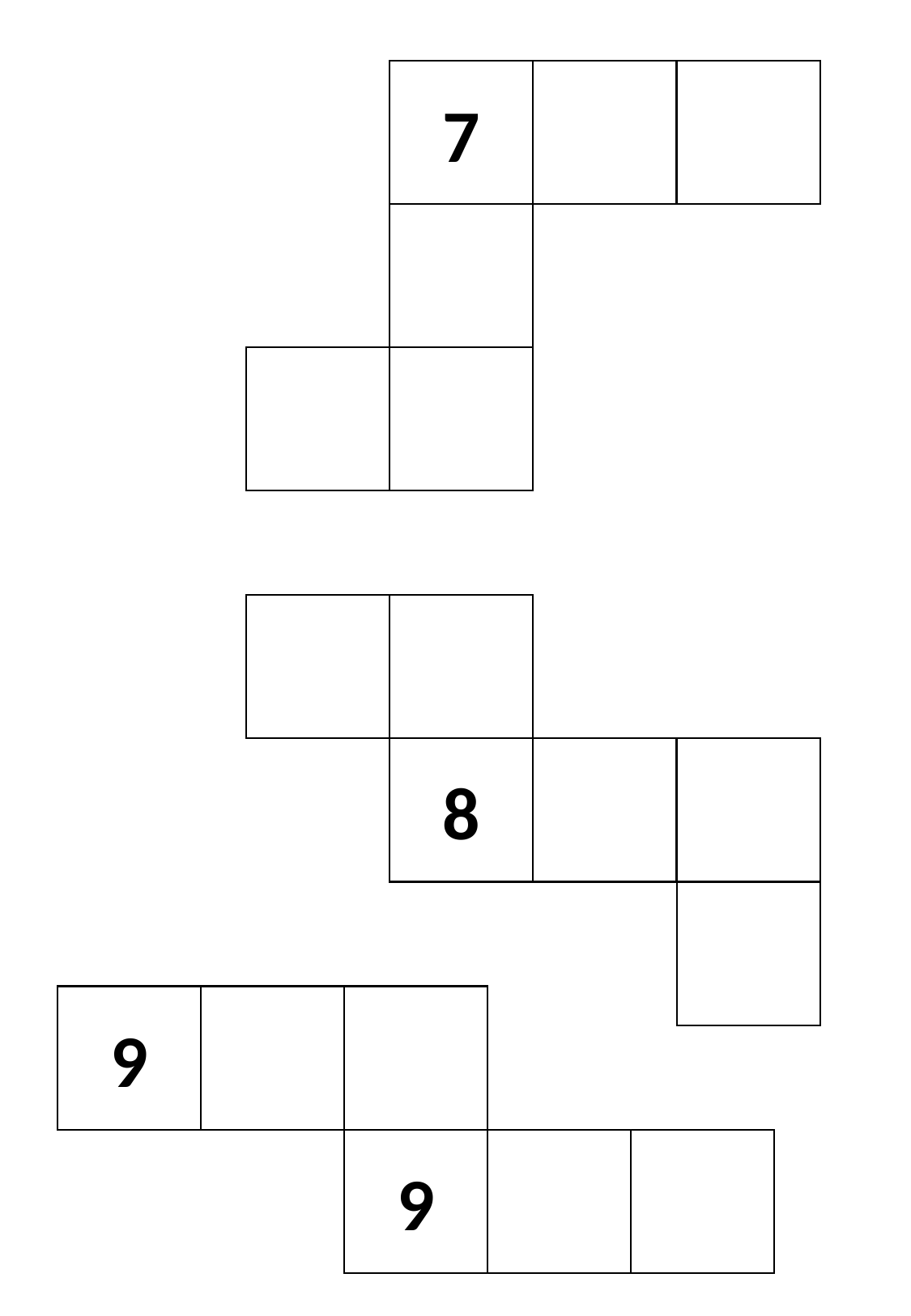

7

<
<
8

<
9

9